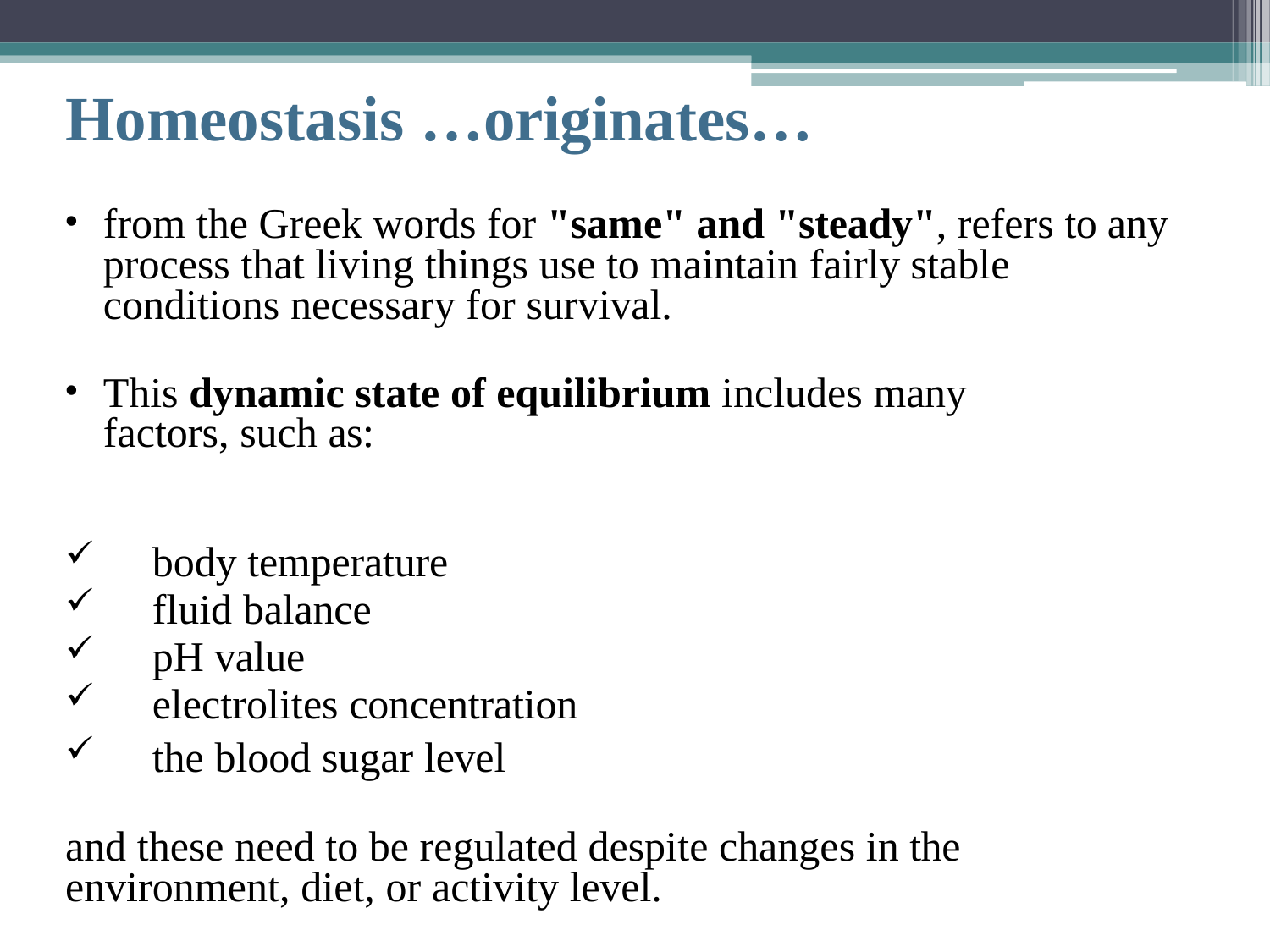

# Homeostasis …originates…
from the Greek words for "same" and "steady", refers to any process that living things use to maintain fairly stable conditions necessary for survival.
This dynamic state of equilibrium includes many factors, such as:

body temperature
fluid balance
pH value
electrolites concentration
the blood sugar level
and these need to be regulated despite changes in the      environment, diet, or activity level.